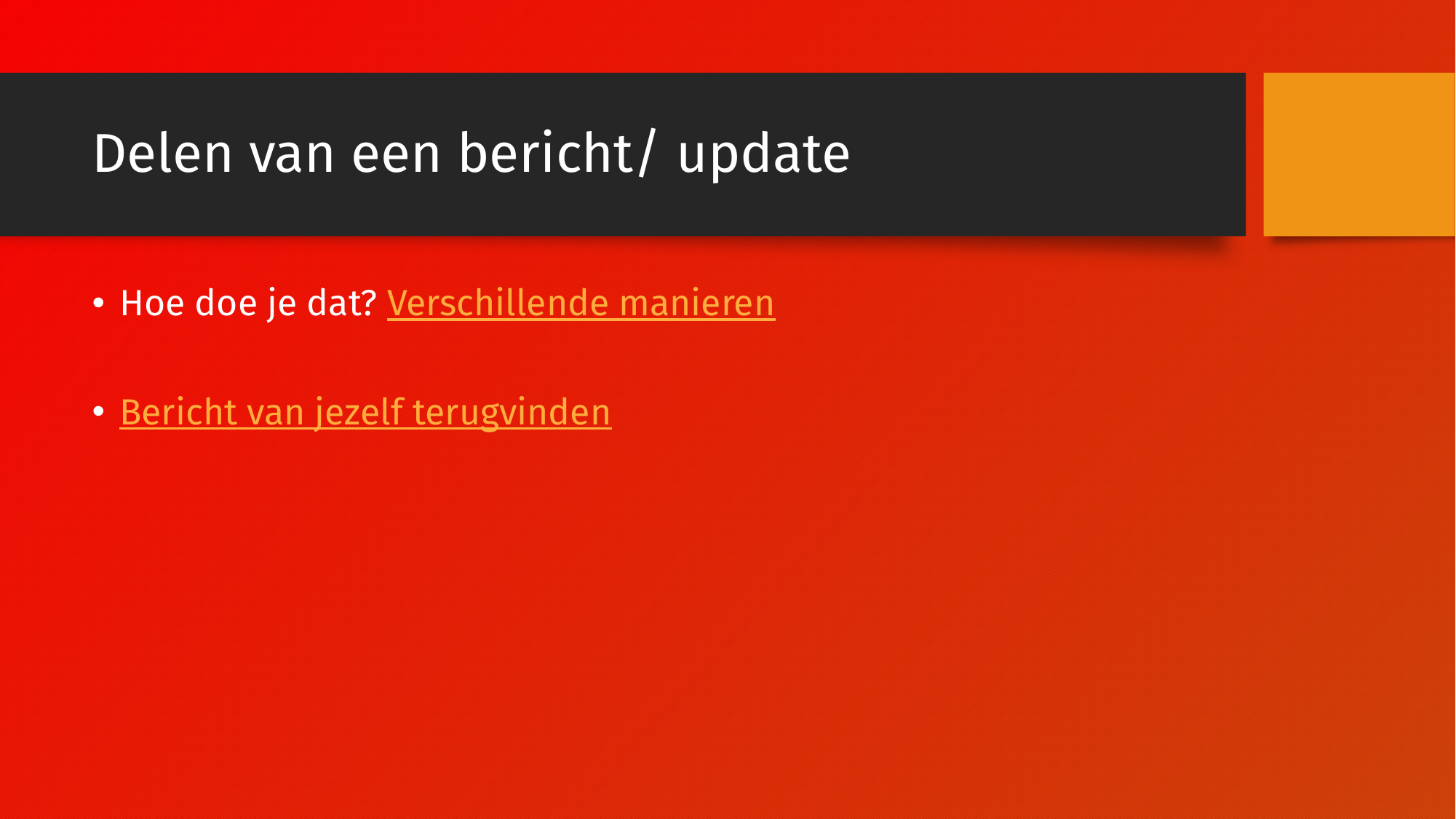

# Delen van een bericht/ update
Hoe doe je dat? Verschillende manieren

Bericht van jezelf terugvinden